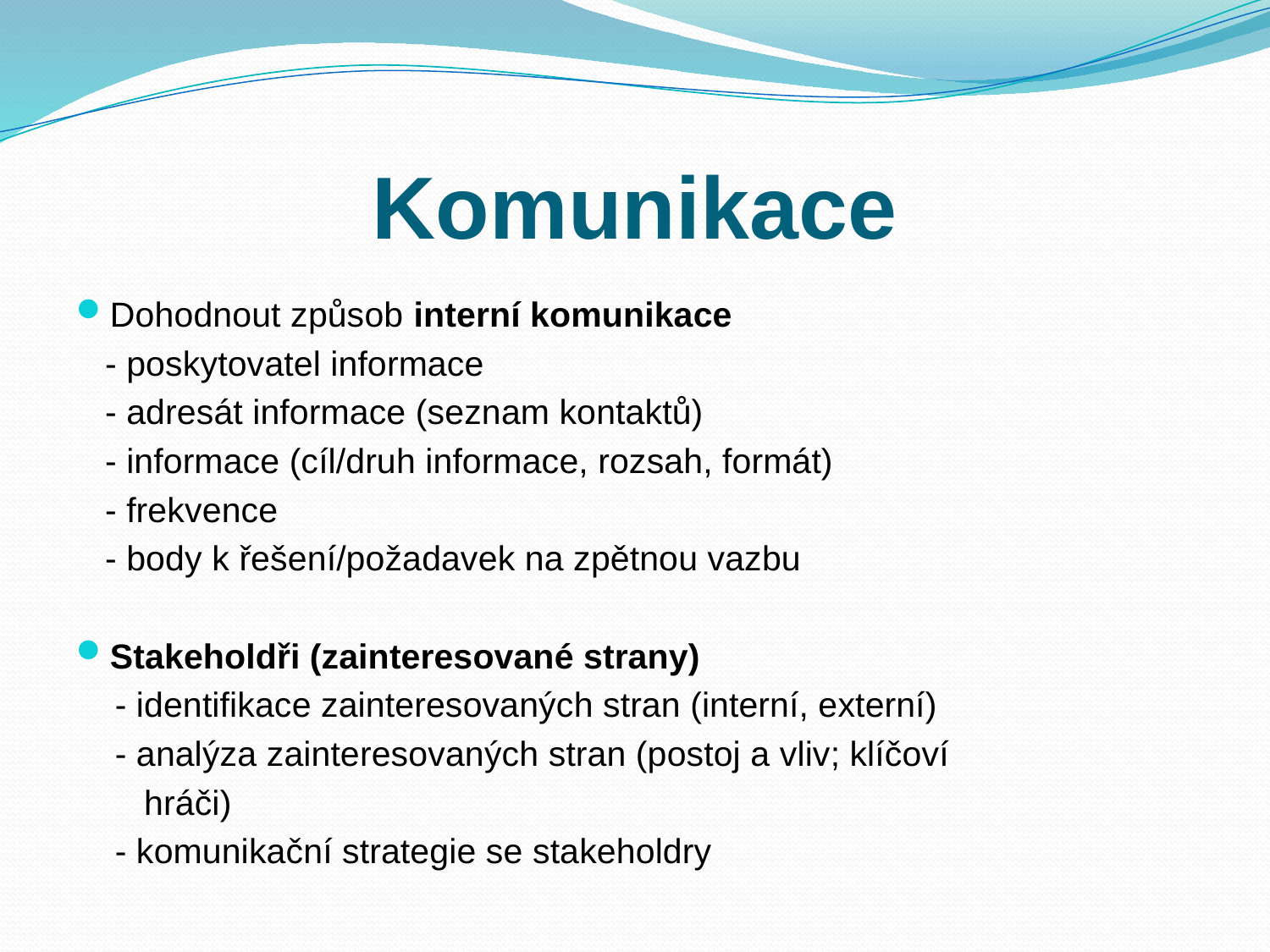

# Komunikace
Dohodnout způsob interní komunikace
   - poskytovatel informace
   - adresát informace (seznam kontaktů)
   - informace (cíl/druh informace, rozsah, formát)
   - frekvence
   - body k řešení/požadavek na zpětnou vazbu

Stakeholdři (zainteresované strany)
    - identifikace zainteresovaných stran (interní, externí)
    - analýza zainteresovaných stran (postoj a vliv; klíčoví
       hráči)
    - komunikační strategie se stakeholdry